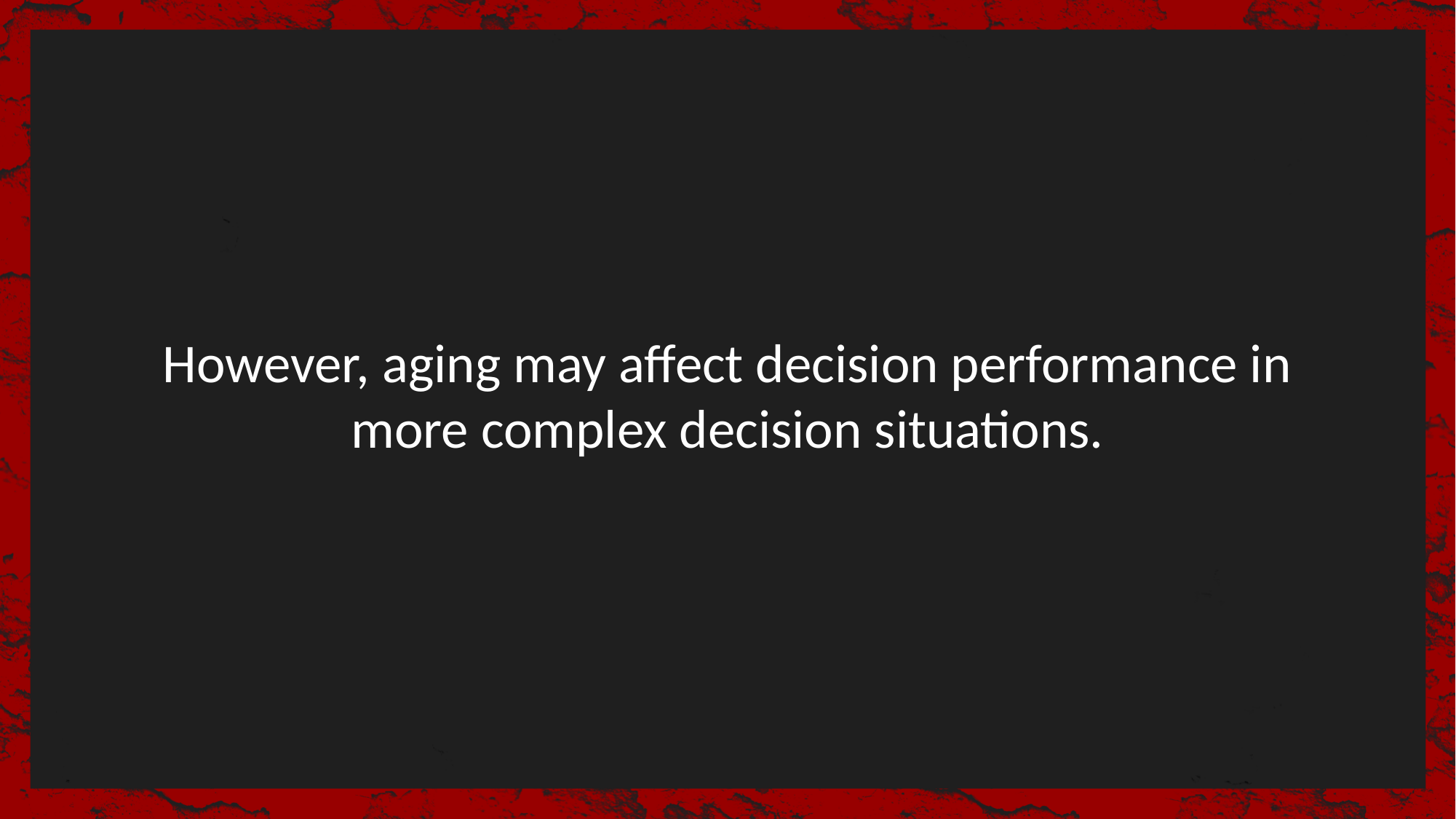

However, aging may affect decision performance in more complex decision situations.